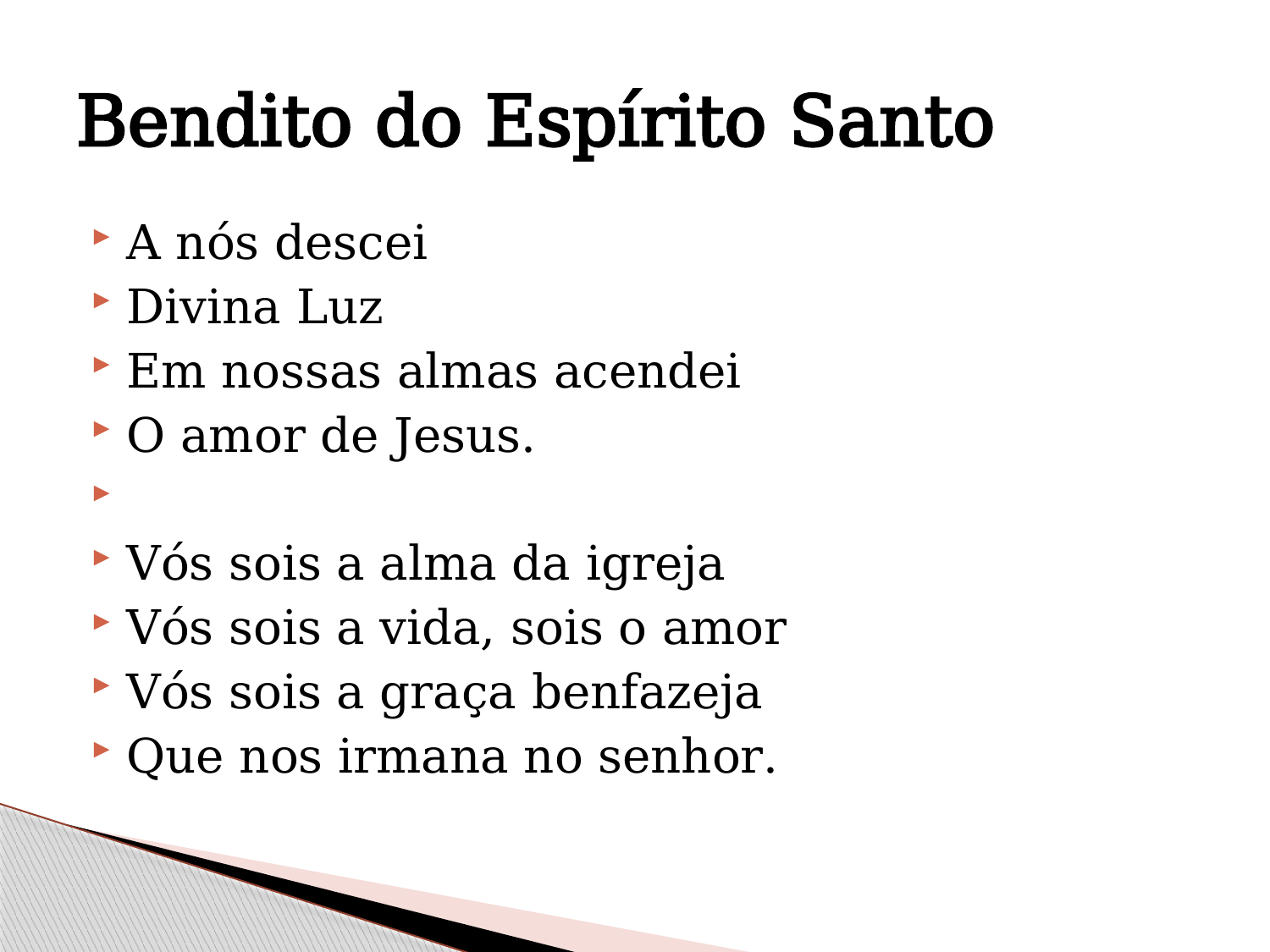

# Bendito do Espírito Santo
A nós descei
Divina Luz
Em nossas almas acendei
O amor de Jesus.

Vós sois a alma da igreja
Vós sois a vida, sois o amor
Vós sois a graça benfazeja
Que nos irmana no senhor.